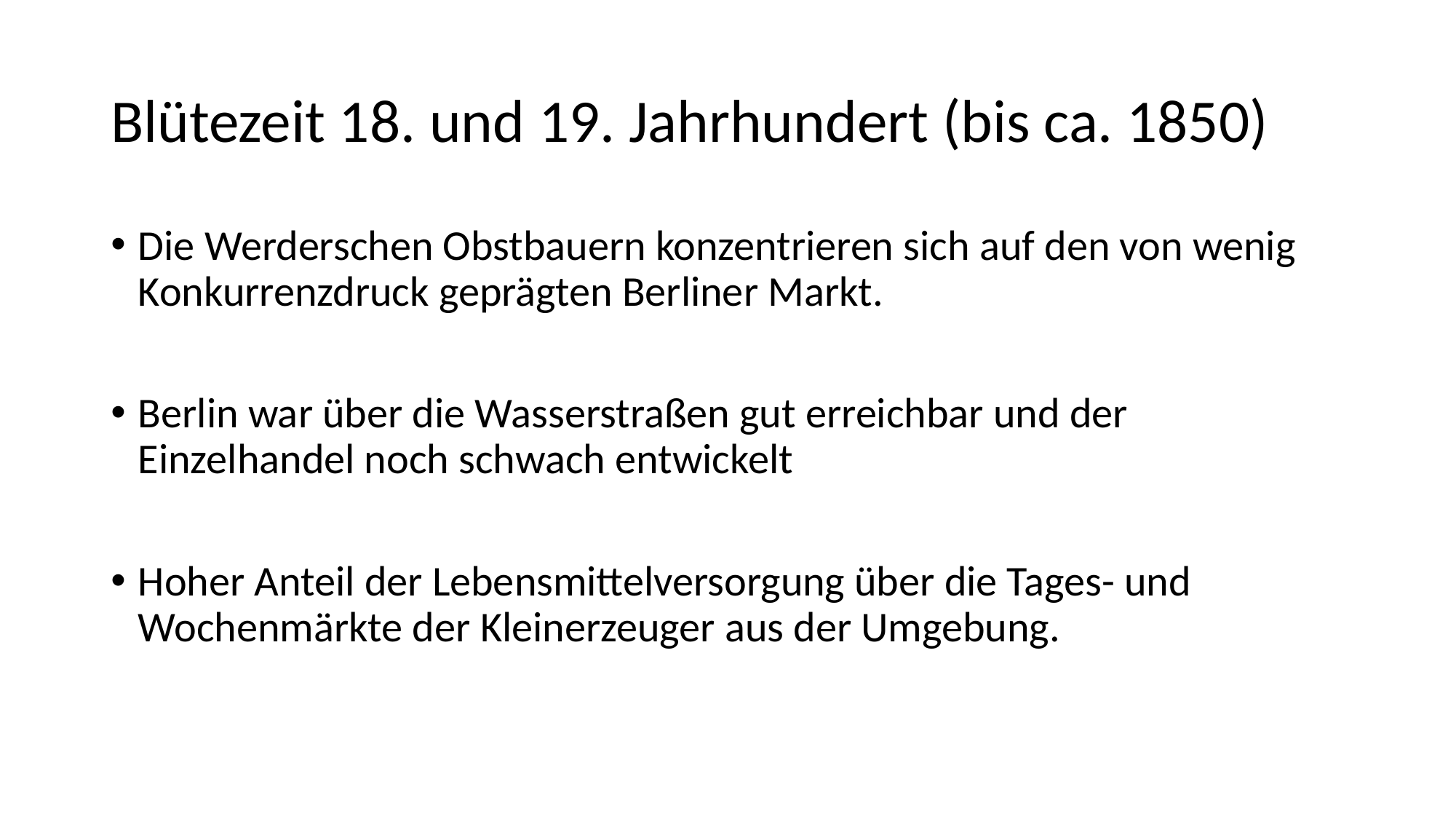

# Blütezeit 18. und 19. Jahrhundert (bis ca. 1850)
Die Werderschen Obstbauern konzentrieren sich auf den von wenig Konkurrenzdruck geprägten Berliner Markt.

Berlin war über die Wasserstraßen gut erreichbar und der Einzelhandel noch schwach entwickelt

Hoher Anteil der Lebensmittelversorgung über die Tages- und Wochenmärkte der Kleinerzeuger aus der Umgebung.